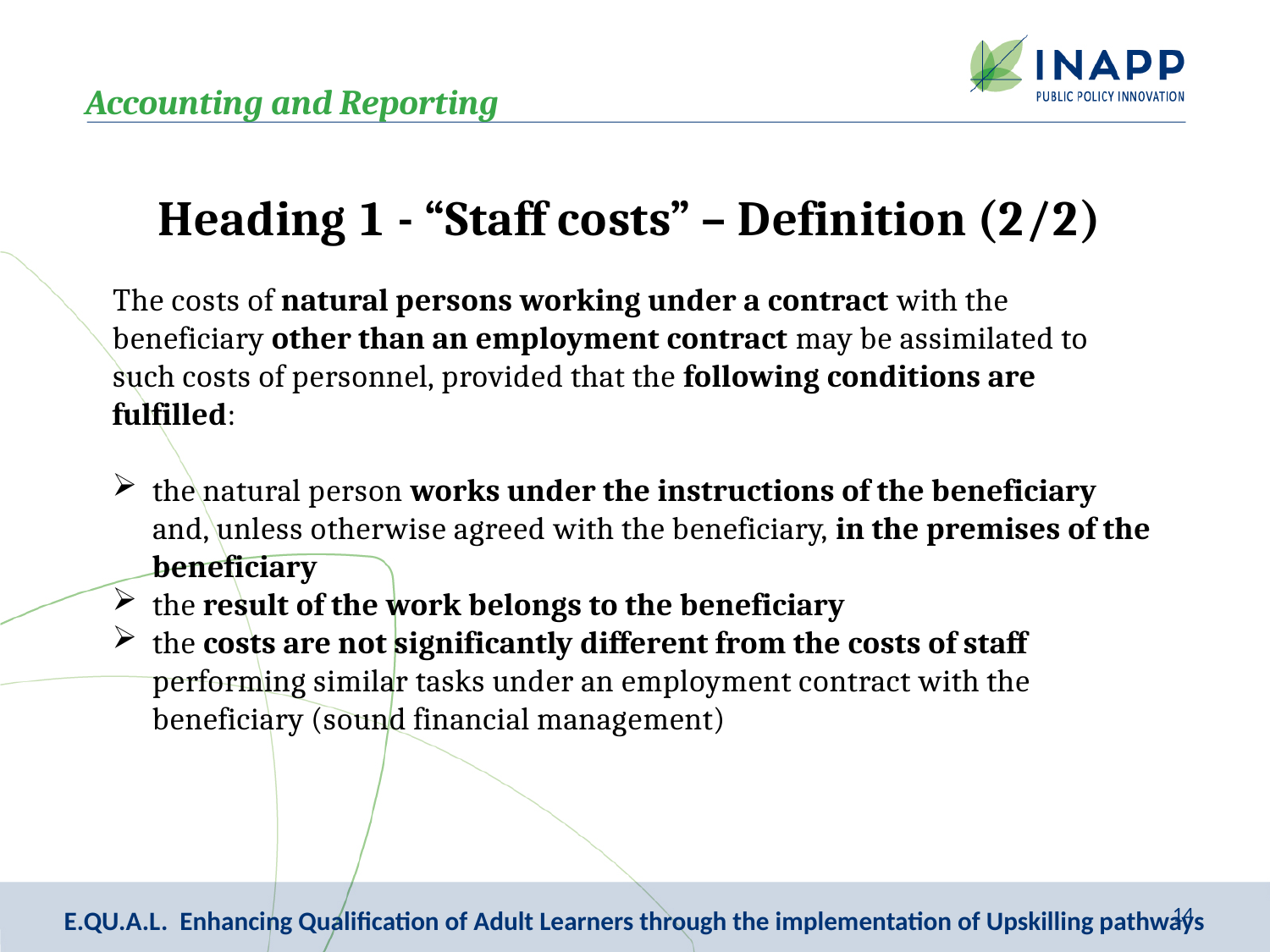

Accounting and Reporting
Heading 1 - “Staff costs” – Definition (2/2)

The costs of natural persons working under a contract with the beneficiary other than an employment contract may be assimilated to such costs of personnel, provided that the following conditions are fulfilled:

the natural person works under the instructions of the beneficiary and, unless otherwise agreed with the beneficiary, in the premises of the beneficiary
the result of the work belongs to the beneficiary
the costs are not significantly different from the costs of staff performing similar tasks under an employment contract with the beneficiary (sound financial management)
14
E.QU.A.L.  Enhancing Qualification of Adult Learners through the implementation of Upskilling pathways